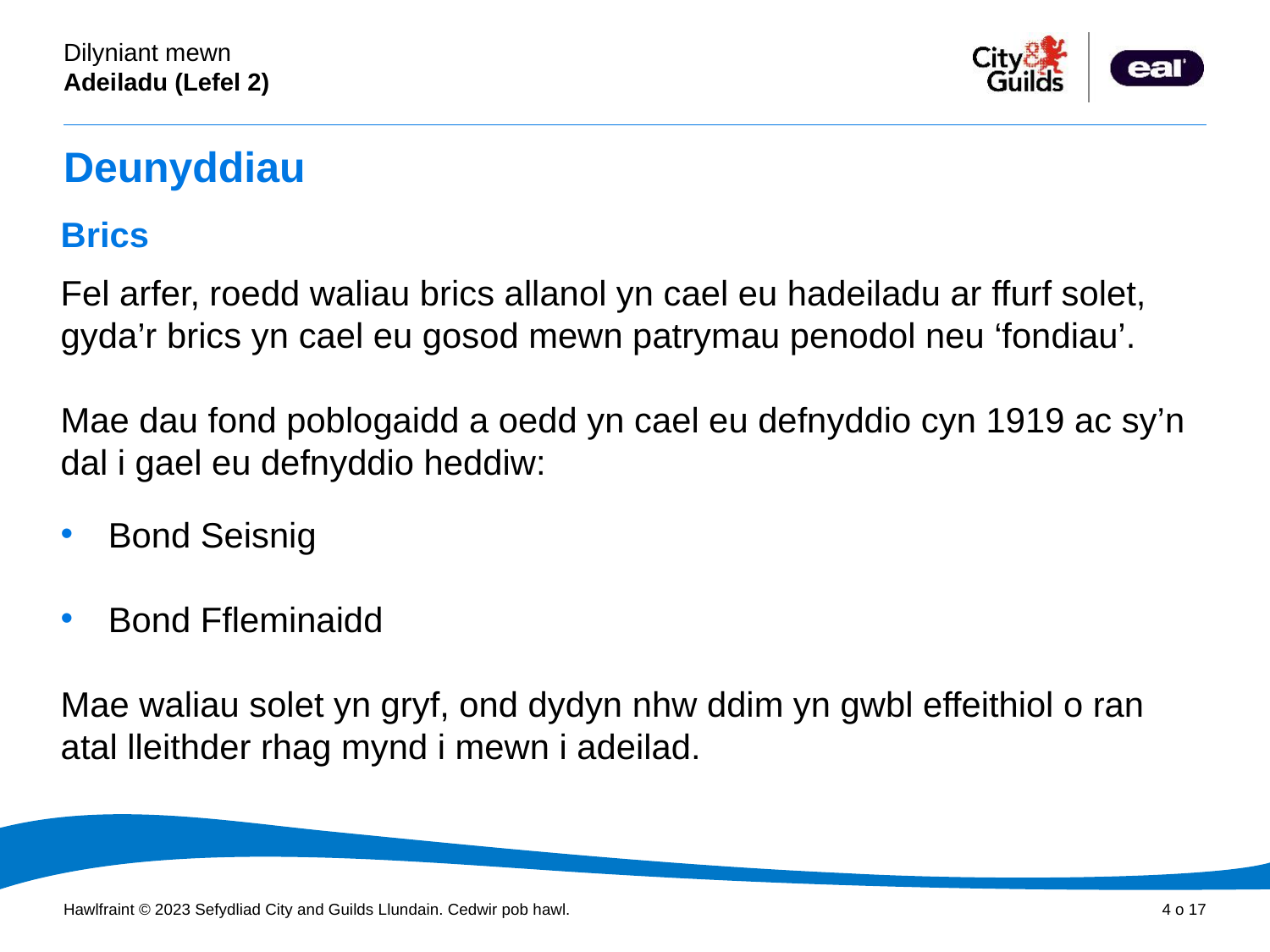

# Deunyddiau
Brics
Fel arfer, roedd waliau brics allanol yn cael eu hadeiladu ar ffurf solet, gyda’r brics yn cael eu gosod mewn patrymau penodol neu ‘fondiau’.

Mae dau fond poblogaidd a oedd yn cael eu defnyddio cyn 1919 ac sy’n dal i gael eu defnyddio heddiw:

Bond Seisnig

Bond Ffleminaidd
Mae waliau solet yn gryf, ond dydyn nhw ddim yn gwbl effeithiol o ran atal lleithder rhag mynd i mewn i adeilad.